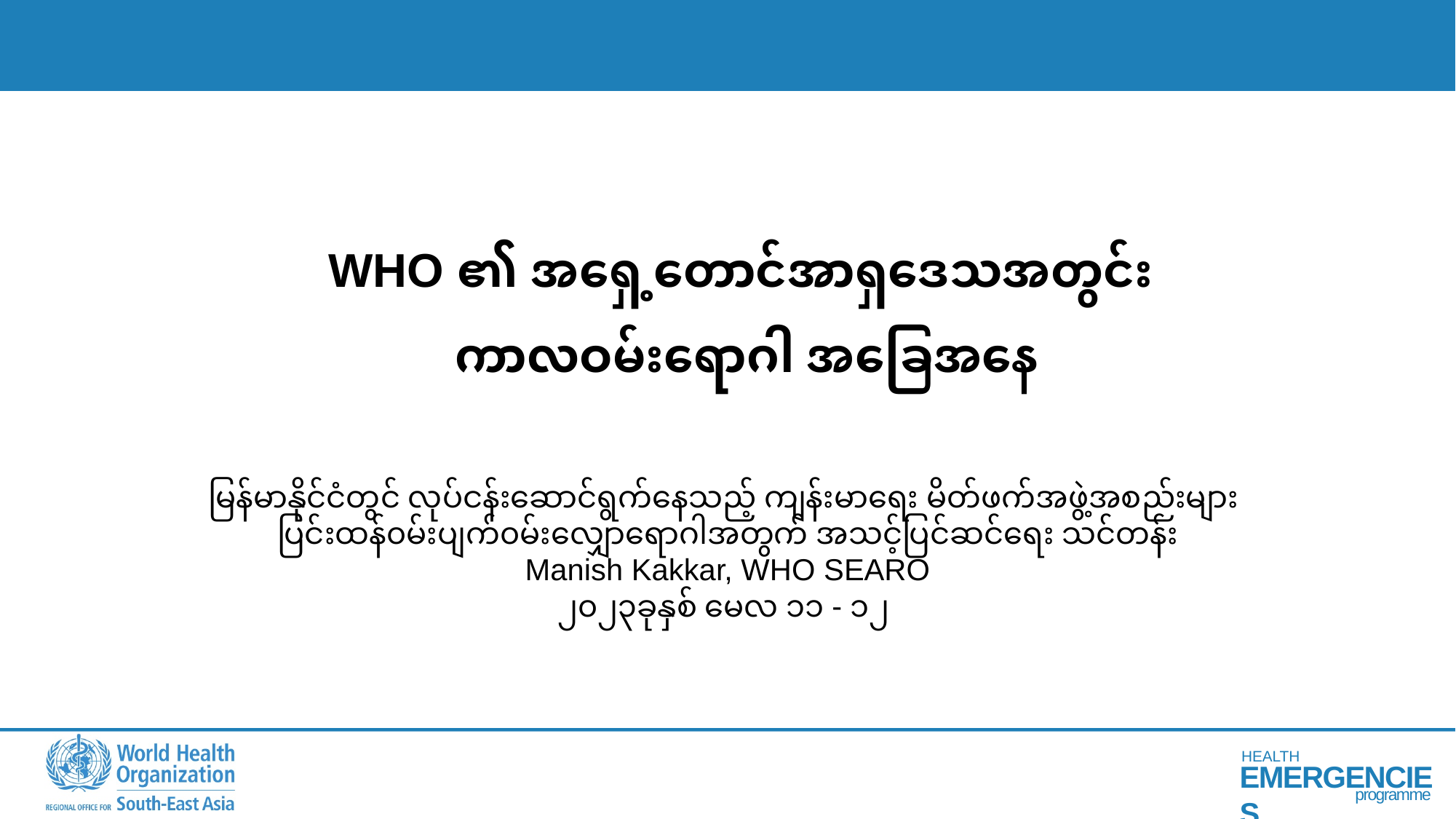

WHO ၏ အရှေ့တောင်အာရှဒေသအတွင်း
ကာလဝမ်းရောဂါ အခြေအနေ
မြန်မာနိုင်ငံတွင် လုပ်ငန်းဆောင်ရွက်နေသည့် ကျန်းမာရေး မိတ်ဖက်အဖွဲ့အစည်းများ
ပြင်းထန်၀မ်းပျက်၀မ်းလျှောရောဂါအတွက် အသင့်ပြင်ဆင်ရေး သင်တန်း
Manish Kakkar, WHO SEARO
၂၀၂၃ခုနှစ် မေလ ၁၁ - ၁၂